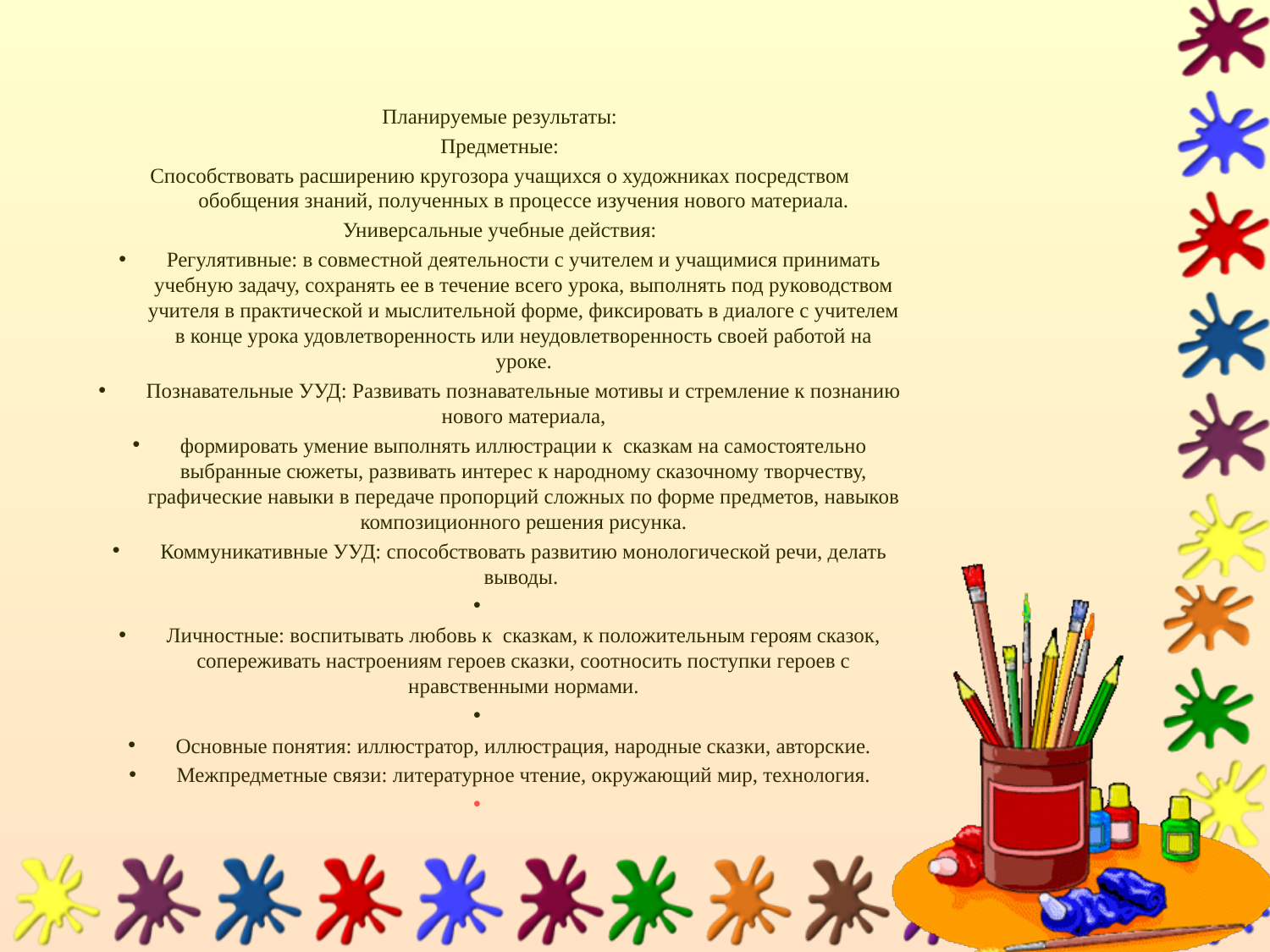

Планируемые результаты:
Предметные:
Способствовать расширению кругозора учащихся о художниках посредством обобщения знаний, полученных в процессе изучения нового материала.
Универсальные учебные действия:
Регулятивные: в совместной деятельности с учителем и учащимися принимать учебную задачу, сохранять ее в течение всего урока, выполнять под руководством учителя в практической и мыслительной форме, фиксировать в диалоге с учителем в конце урока удовлетворенность или неудовлетворенность своей работой на уроке.
Познавательные УУД: Развивать познавательные мотивы и стремление к познанию нового материала,
формировать умение выполнять иллюстрации к  сказкам на самостоятельно выбранные сюжеты, развивать интерес к народному сказочному творчеству, графические навыки в передаче пропорций сложных по форме предметов, навыков композиционного решения рисунка.
Коммуникативные УУД: способствовать развитию монологической речи, делать выводы.

Личностные: воспитывать любовь к  сказкам, к положительным героям сказок, сопереживать настроениям героев сказки, соотносить поступки героев с нравственными нормами.

Основные понятия: иллюстратор, иллюстрация, народные сказки, авторские.
Межпредметные связи: литературное чтение, окружающий мир, технология.